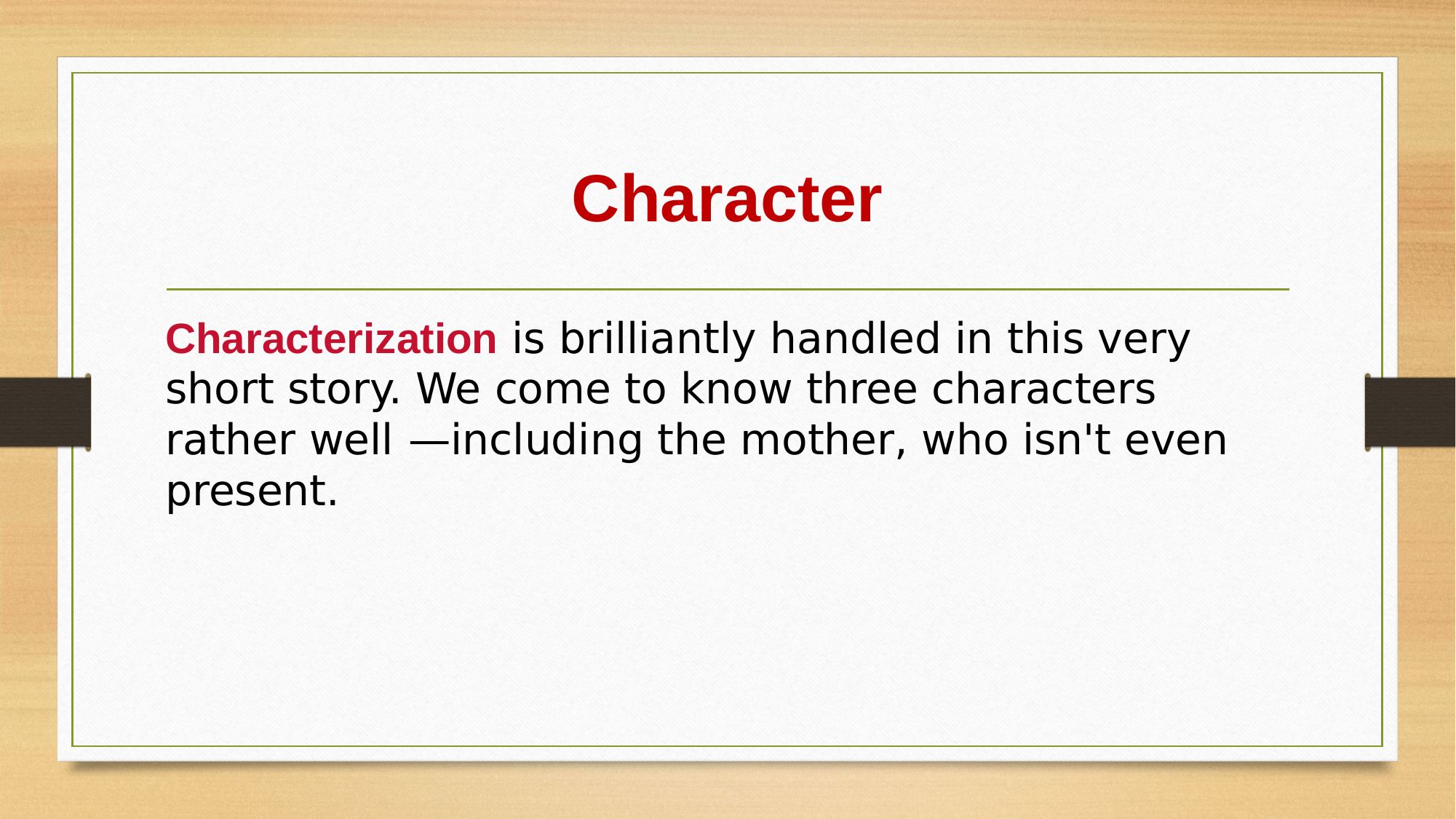

# Character
Characterization is brilliantly handled in this very short story. We come to know three characters rather well —including the mother, who isn't even present.